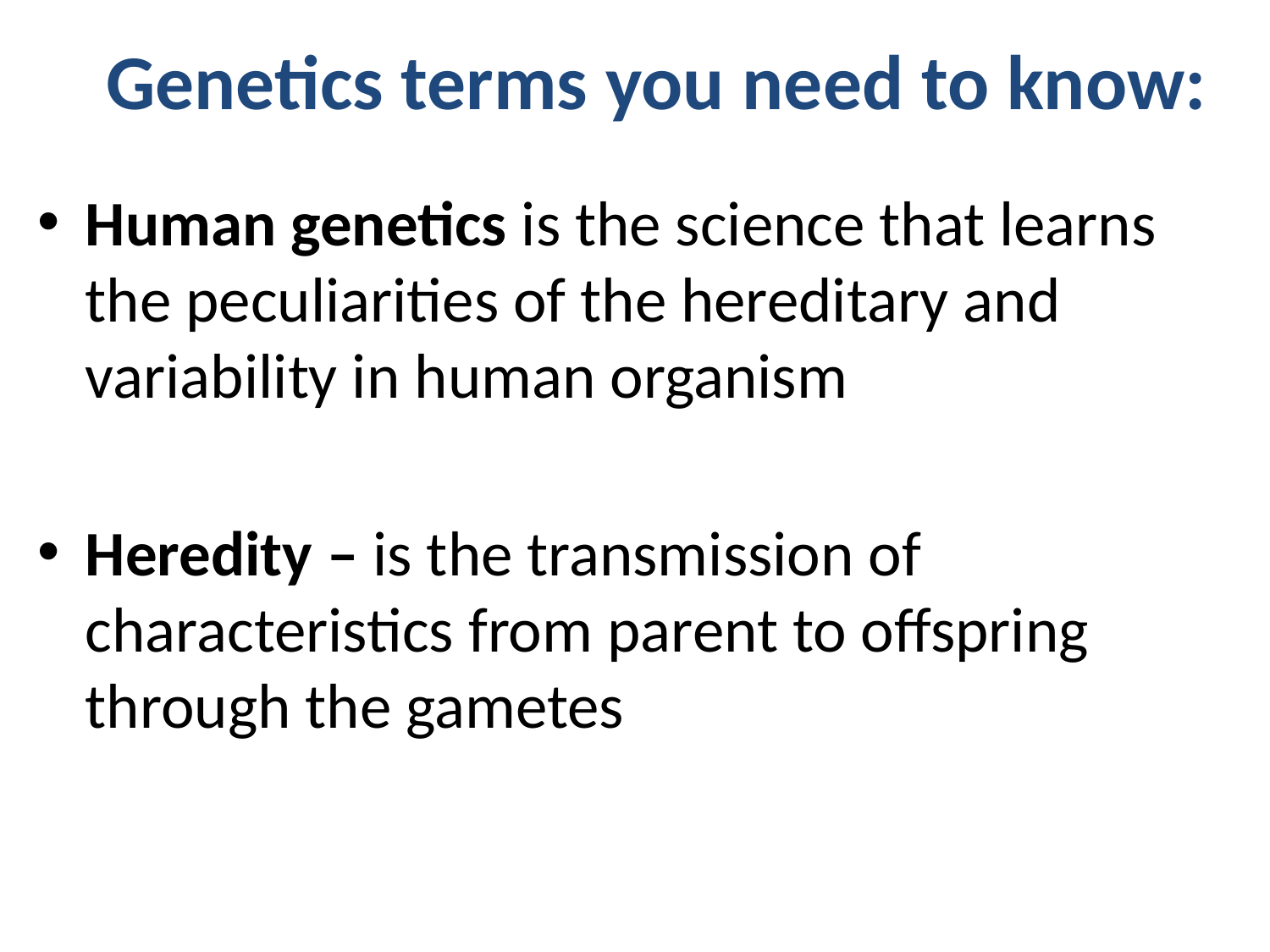

Genetics terms you need to know:
Human genetics is the science that learns the peculiarities of the hereditary and variability in human organism

Heredity – is the transmission of characteristics from parent to offspring through the gametes